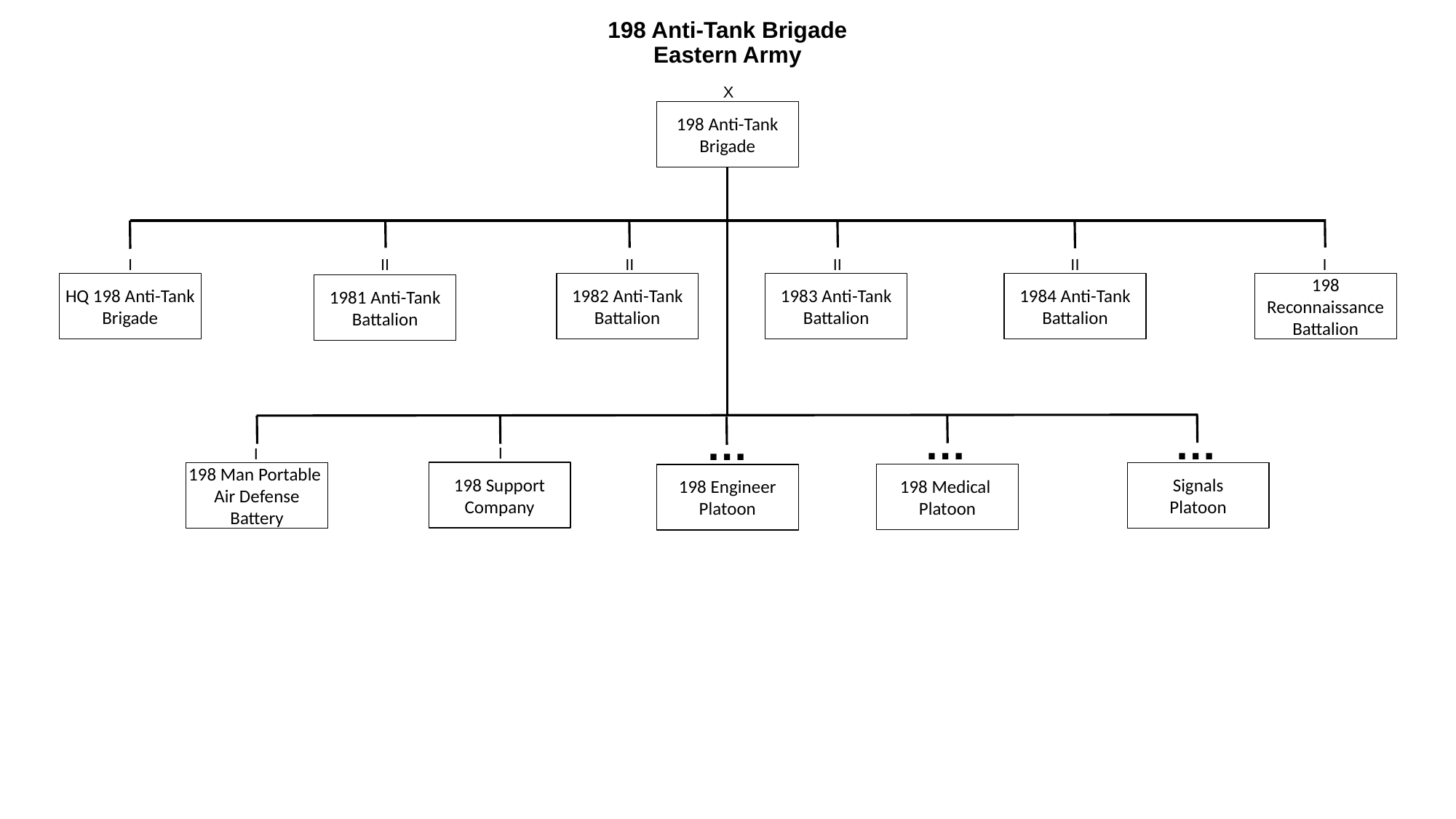

# 198 Anti-Tank Brigade Eastern Army
X
198 Anti-Tank Brigade
I
II
II
II
II
I
HQ 198 Anti-Tank Brigade
1982 Anti-Tank Battalion
1983 Anti-Tank Battalion
1984 Anti-Tank Battalion
198 Reconnaissance Battalion
1981 Anti-Tank
Battalion
…
…
…
I
I
198 Support
Company
198 Man Portable
Air Defense Battery
Signals
Platoon
198 Medical
Platoon
198 Engineer Platoon